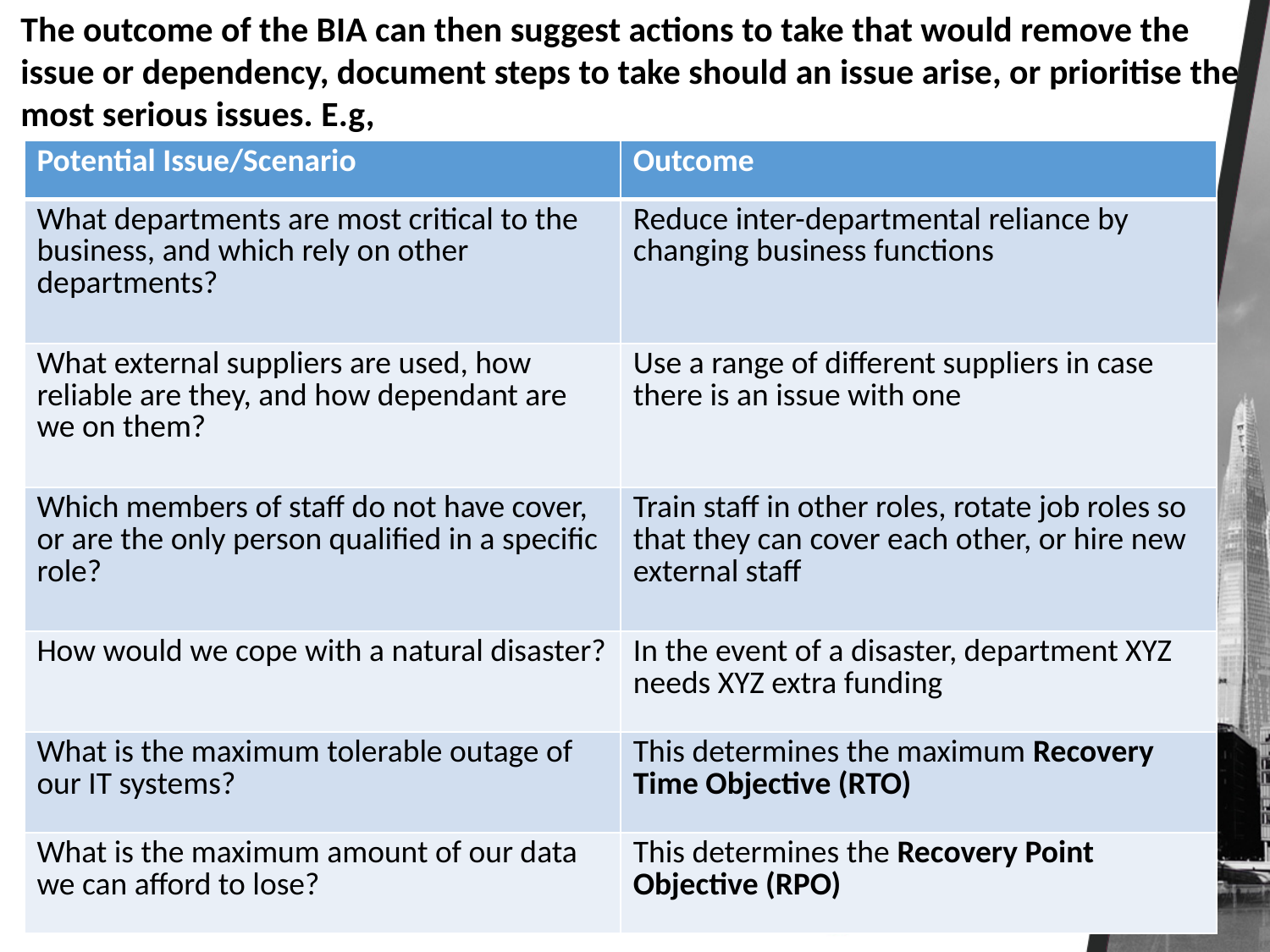

The outcome of the BIA can then suggest actions to take that would remove the issue or dependency, document steps to take should an issue arise, or prioritise the most serious issues. E.g,
| Potential Issue/Scenario | Outcome |
| --- | --- |
| What departments are most critical to the business, and which rely on other departments? | Reduce inter-departmental reliance by changing business functions |
| What external suppliers are used, how reliable are they, and how dependant are we on them? | Use a range of different suppliers in case there is an issue with one |
| Which members of staff do not have cover, or are the only person qualified in a specific role? | Train staff in other roles, rotate job roles so that they can cover each other, or hire new external staff |
| How would we cope with a natural disaster? | In the event of a disaster, department XYZ needs XYZ extra funding |
| What is the maximum tolerable outage of our IT systems? | This determines the maximum Recovery Time Objective (RTO) |
| What is the maximum amount of our data we can afford to lose? | This determines the Recovery Point Objective (RPO) |